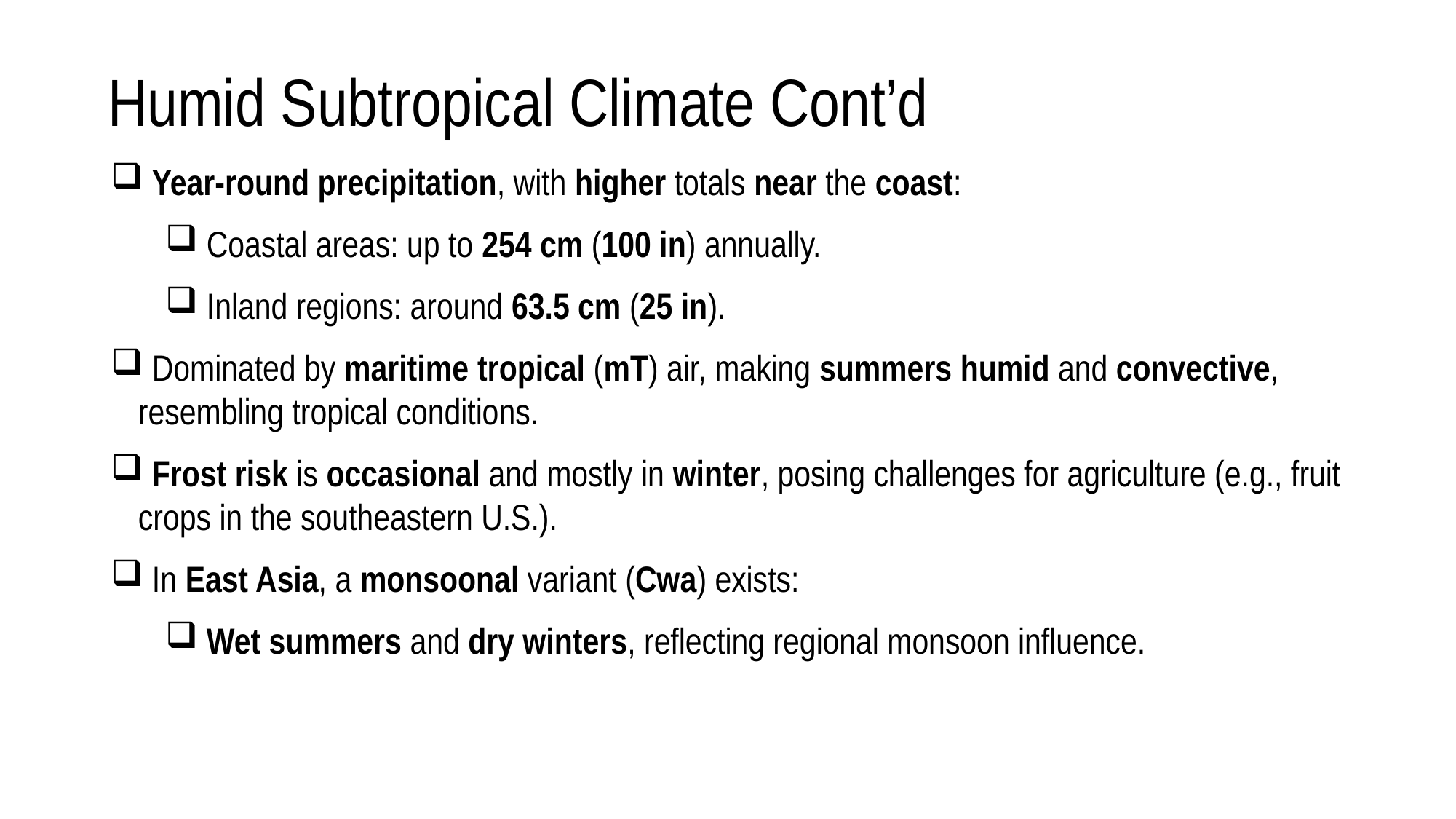

# Humid Subtropical Climate Cont’d
 Year-round precipitation, with higher totals near the coast:
 Coastal areas: up to 254 cm (100 in) annually.
 Inland regions: around 63.5 cm (25 in).
 Dominated by maritime tropical (mT) air, making summers humid and convective, resembling tropical conditions.
 Frost risk is occasional and mostly in winter, posing challenges for agriculture (e.g., fruit crops in the southeastern U.S.).
 In East Asia, a monsoonal variant (Cwa) exists:
 Wet summers and dry winters, reflecting regional monsoon influence.